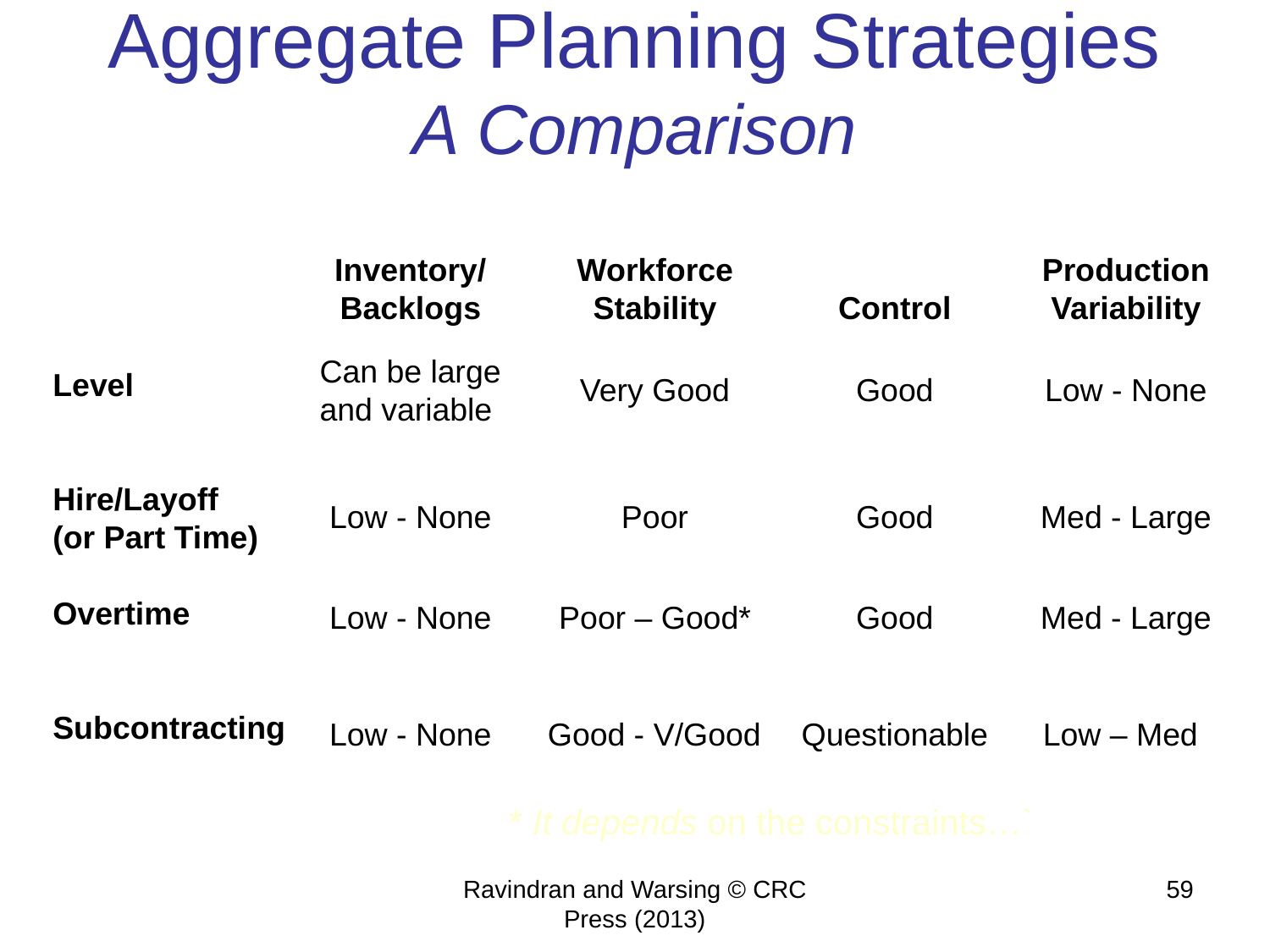

# Aggregate Planning Strategies A Comparison
Inventory/
Backlogs
Workforce
Stability
Production
Variability
Control
Can be large
and variable
Very Good
Good
Low - None
Low - None
Poor
Good
Med - Large
Low - None
Poor – Good*
Good
Med - Large
Low - None
 Good - V/Good
Questionable
Low – Med
Level

Hire/Layoff
(or Part Time)

Overtime

Subcontracting
* It depends on the constraints…`
Ravindran and Warsing © CRC Press (2013)
59